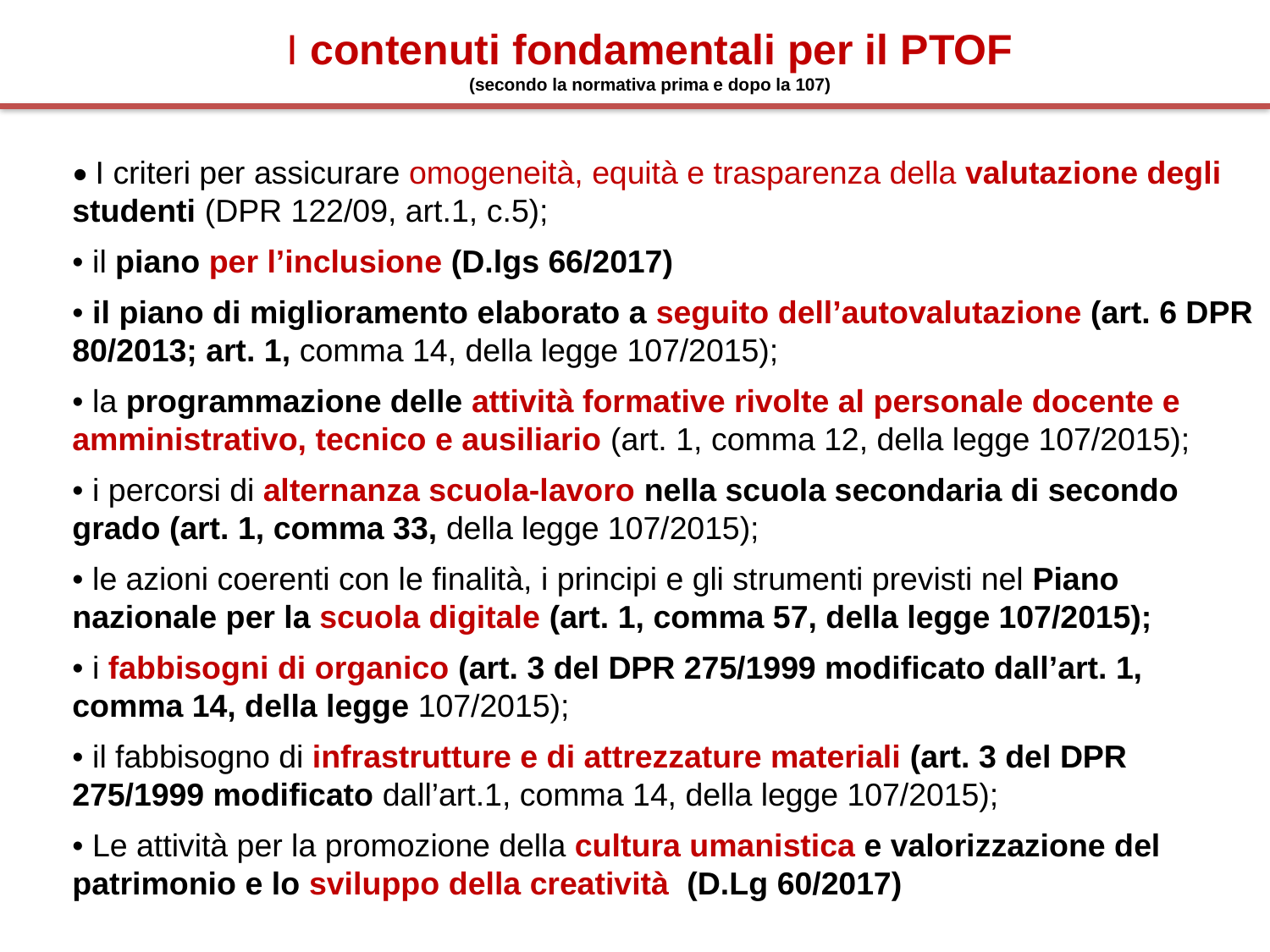

I contenuti fondamentali per il PTOF
(secondo la normativa prima e dopo la 107)
• I criteri per assicurare omogeneità, equità e trasparenza della valutazione degli studenti (DPR 122/09, art.1, c.5);

• il piano per l’inclusione (D.lgs 66/2017)

• il piano di miglioramento elaborato a seguito dell’autovalutazione (art. 6 DPR 80/2013; art. 1, comma 14, della legge 107/2015);

• la programmazione delle attività formative rivolte al personale docente e amministrativo, tecnico e ausiliario (art. 1, comma 12, della legge 107/2015);

• i percorsi di alternanza scuola-lavoro nella scuola secondaria di secondo grado (art. 1, comma 33, della legge 107/2015);

• le azioni coerenti con le finalità, i principi e gli strumenti previsti nel Piano nazionale per la scuola digitale (art. 1, comma 57, della legge 107/2015);

• i fabbisogni di organico (art. 3 del DPR 275/1999 modificato dall’art. 1, comma 14, della legge 107/2015);

• il fabbisogno di infrastrutture e di attrezzature materiali (art. 3 del DPR 275/1999 modificato dall’art.1, comma 14, della legge 107/2015);

• Le attività per la promozione della cultura umanistica e valorizzazione del patrimonio e lo sviluppo della creatività  (D.Lg 60/2017)